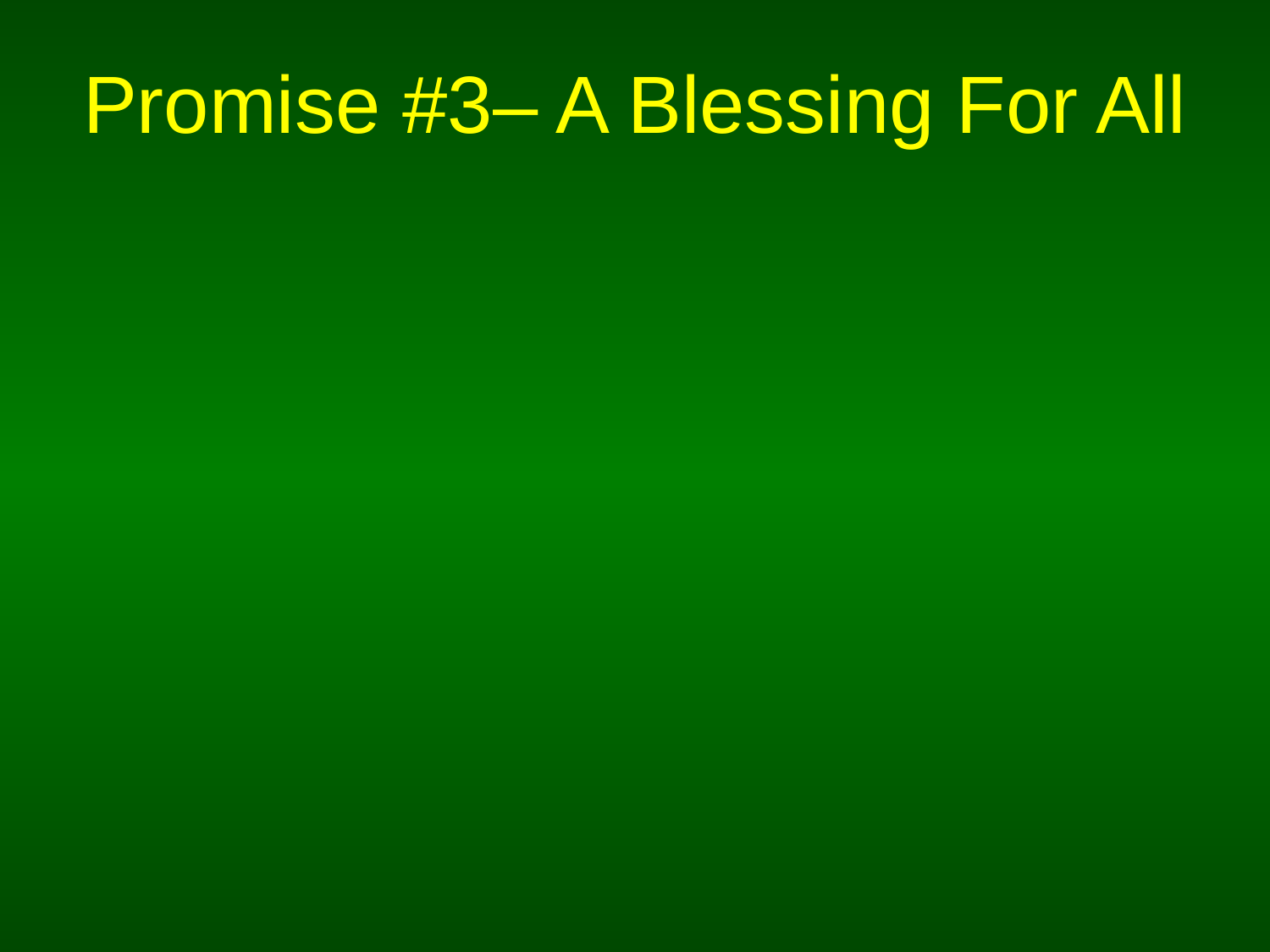

# Promise #3– A Blessing For All